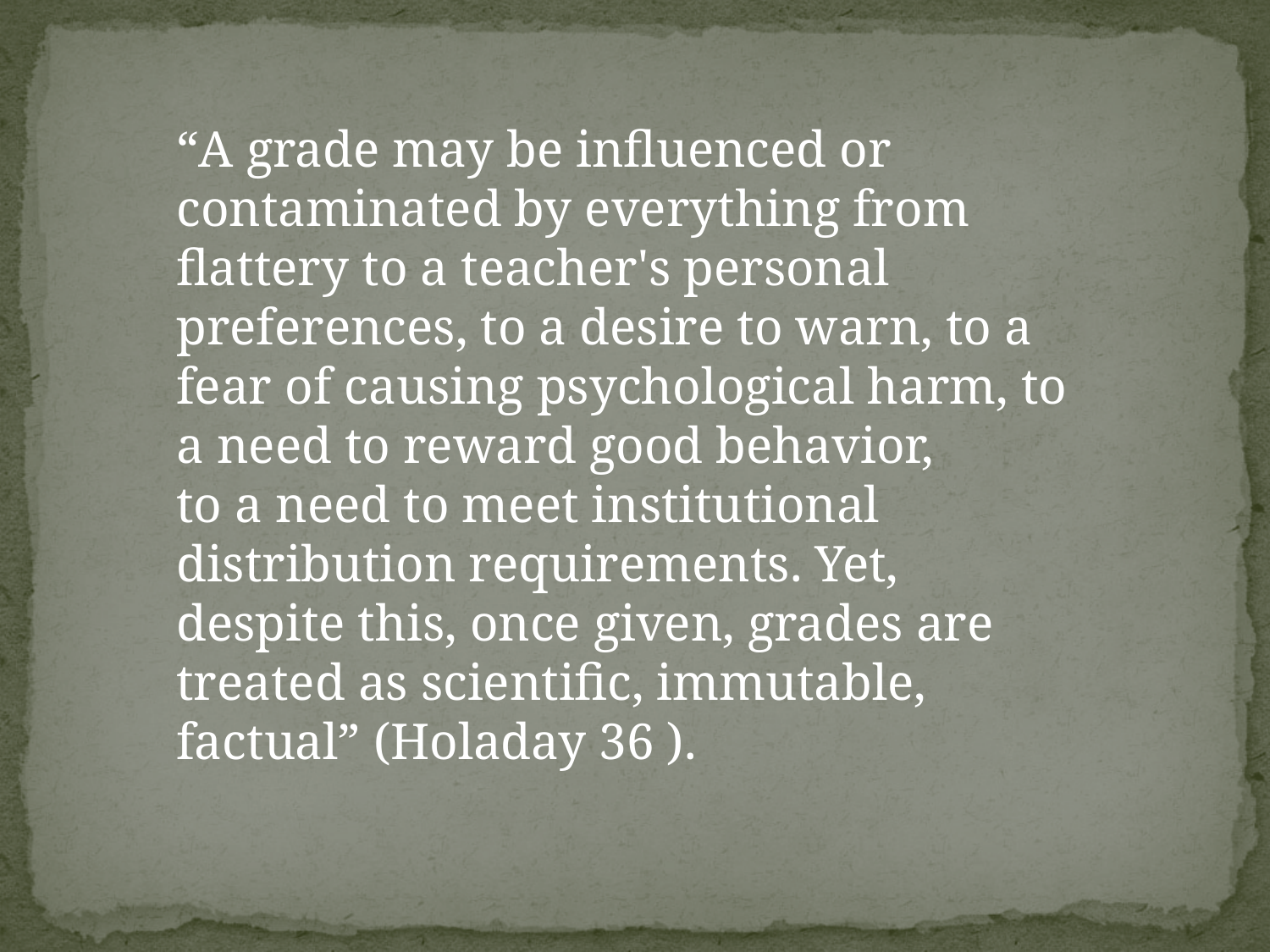

“A grade may be influenced or contaminated by everything from
flattery to a teacher's personal preferences, to a desire to warn, to a
fear of causing psychological harm, to a need to reward good behavior,
to a need to meet institutional distribution requirements. Yet,
despite this, once given, grades are treated as scientific, immutable,
factual” (Holaday 36 ).